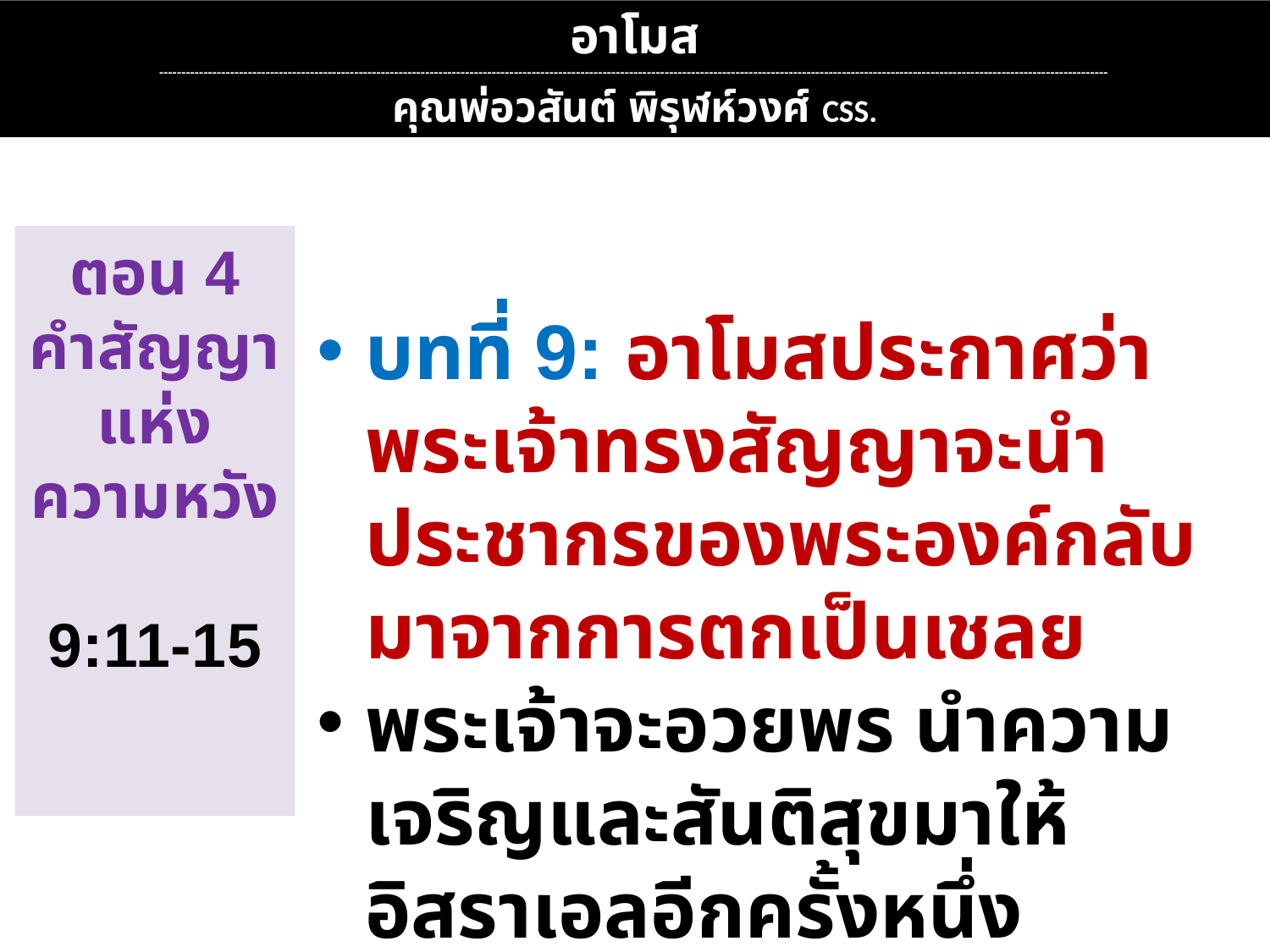

อาโมส
----------------------------------------------------------------------------------------------------------------------------------------------------------------------------------------------------------------------
คุณพ่อวสันต์ พิรุฬห์วงศ์ CSS.
ตอน 4
คำสัญญาแห่งความหวัง

9:11-15
บทที่ 9: อาโมสประกาศว่าพระเจ้าทรงสัญญาจะนำประชากรของพระองค์กลับมาจากการตกเป็นเชลย
พระเจ้าจะอวยพร นำความเจริญและสันติสุขมาให้อิสราเอลอีกครั้งหนึ่ง